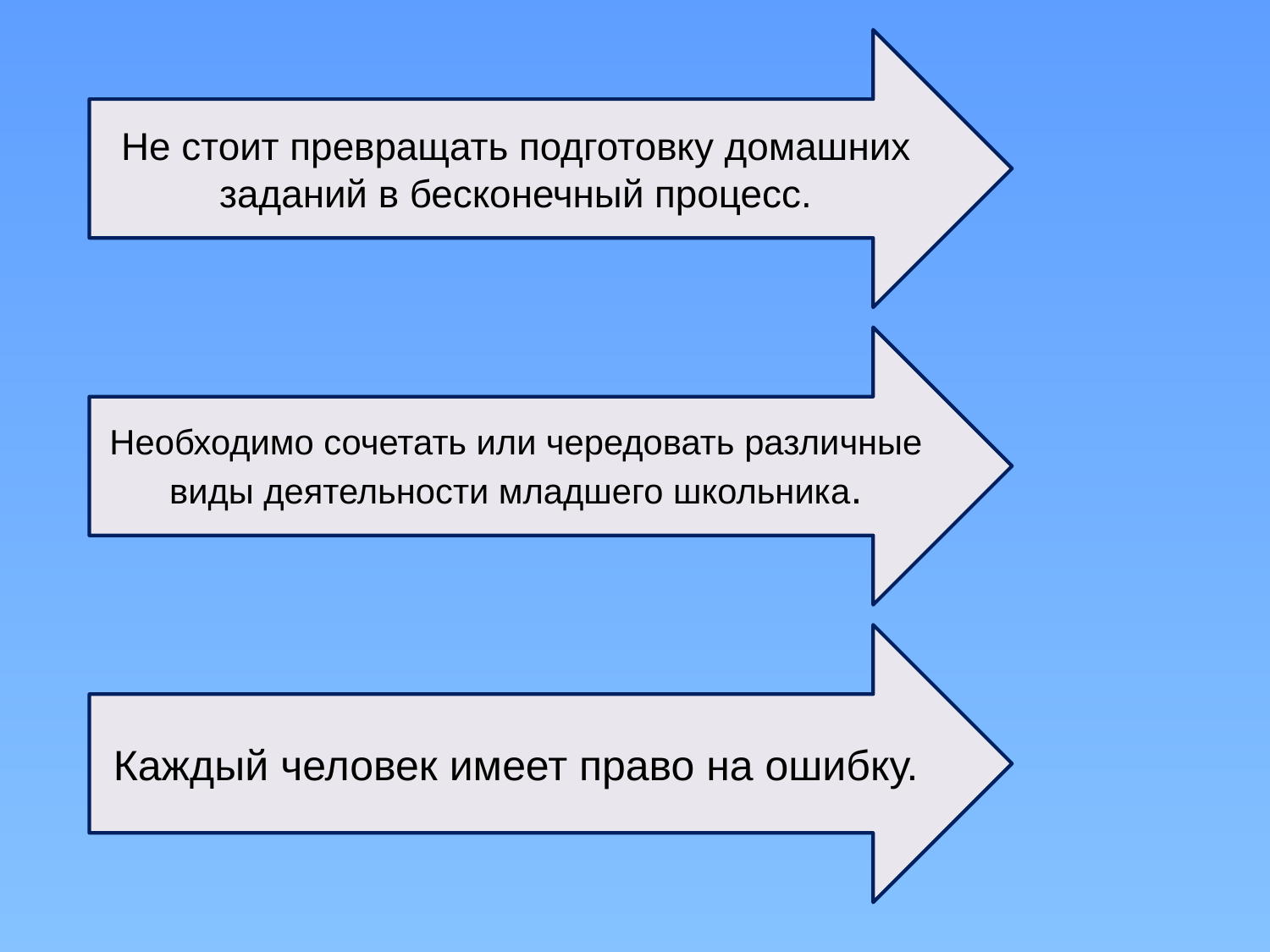

Не стоит превращать подготовку домашних заданий в бесконечный процесс.
Необходимо сочетать или чередовать различные виды деятельности младшего школьника.
Каждый человек имеет право на ошибку.